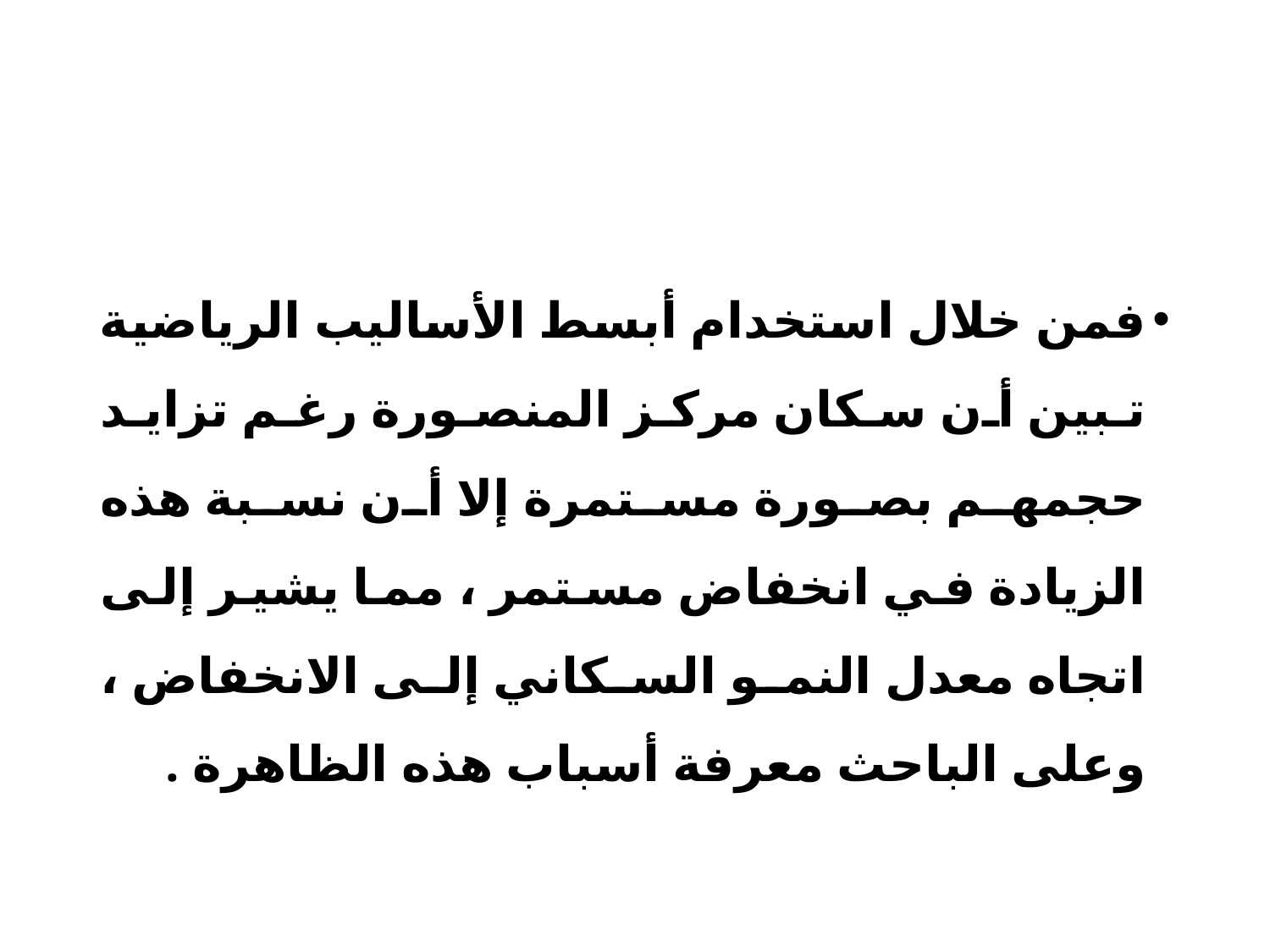

فمن خلال استخدام أبسط الأساليب الرياضية تبين أن سكان مركز المنصورة رغم تزايد حجمهم بصورة مستمرة إلا أن نسبة هذه الزيادة في انخفاض مستمر ، مما يشير إلى اتجاه معدل النمو السكاني إلى الانخفاض ، وعلى الباحث معرفة أسباب هذه الظاهرة .